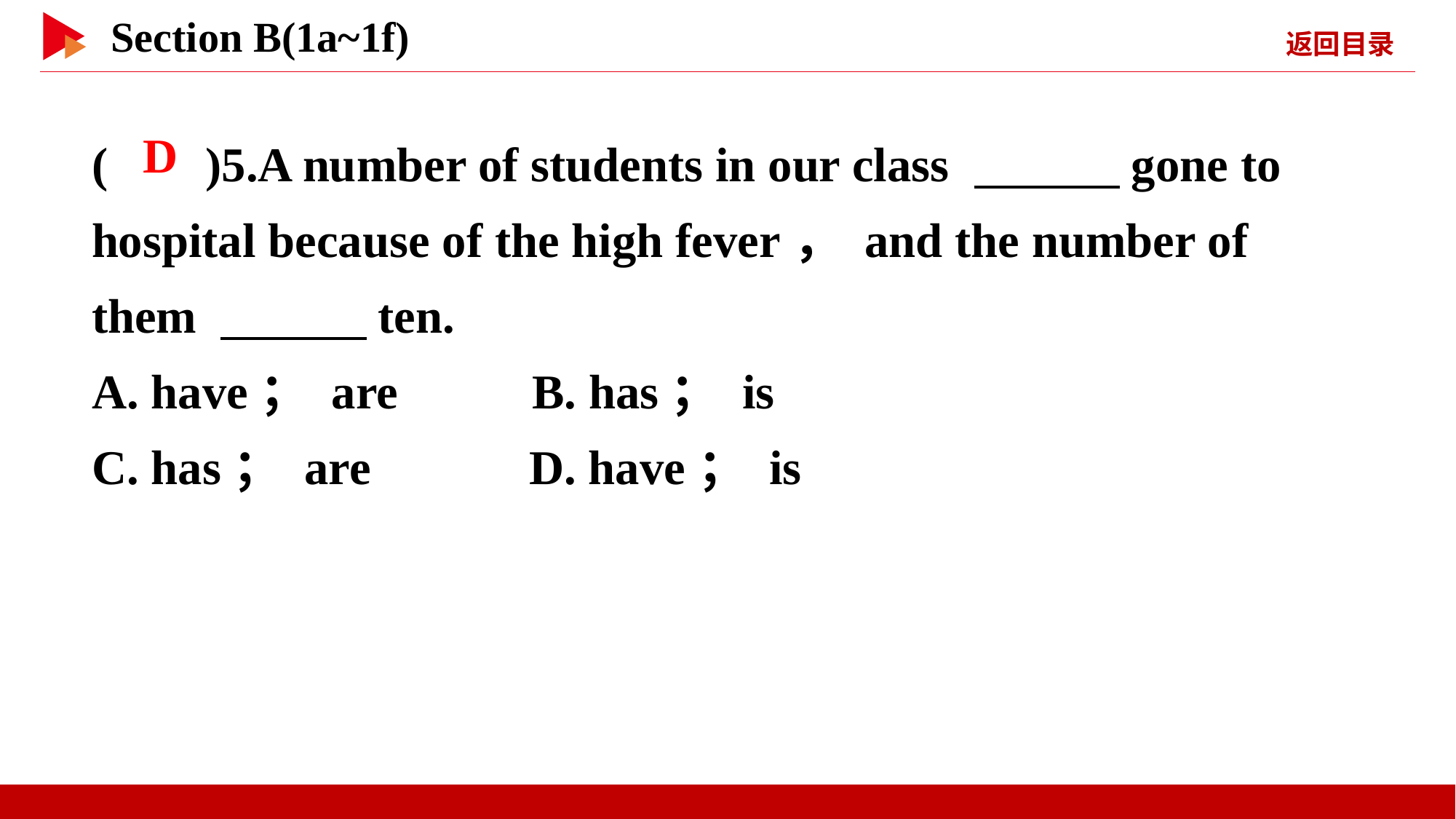

(        )5.A number of students in our class 　　　gone to hospital because of the high fever， and the number of them 　　　ten.
A. have； are           B. has； is
C. has； are             D. have； is
   D